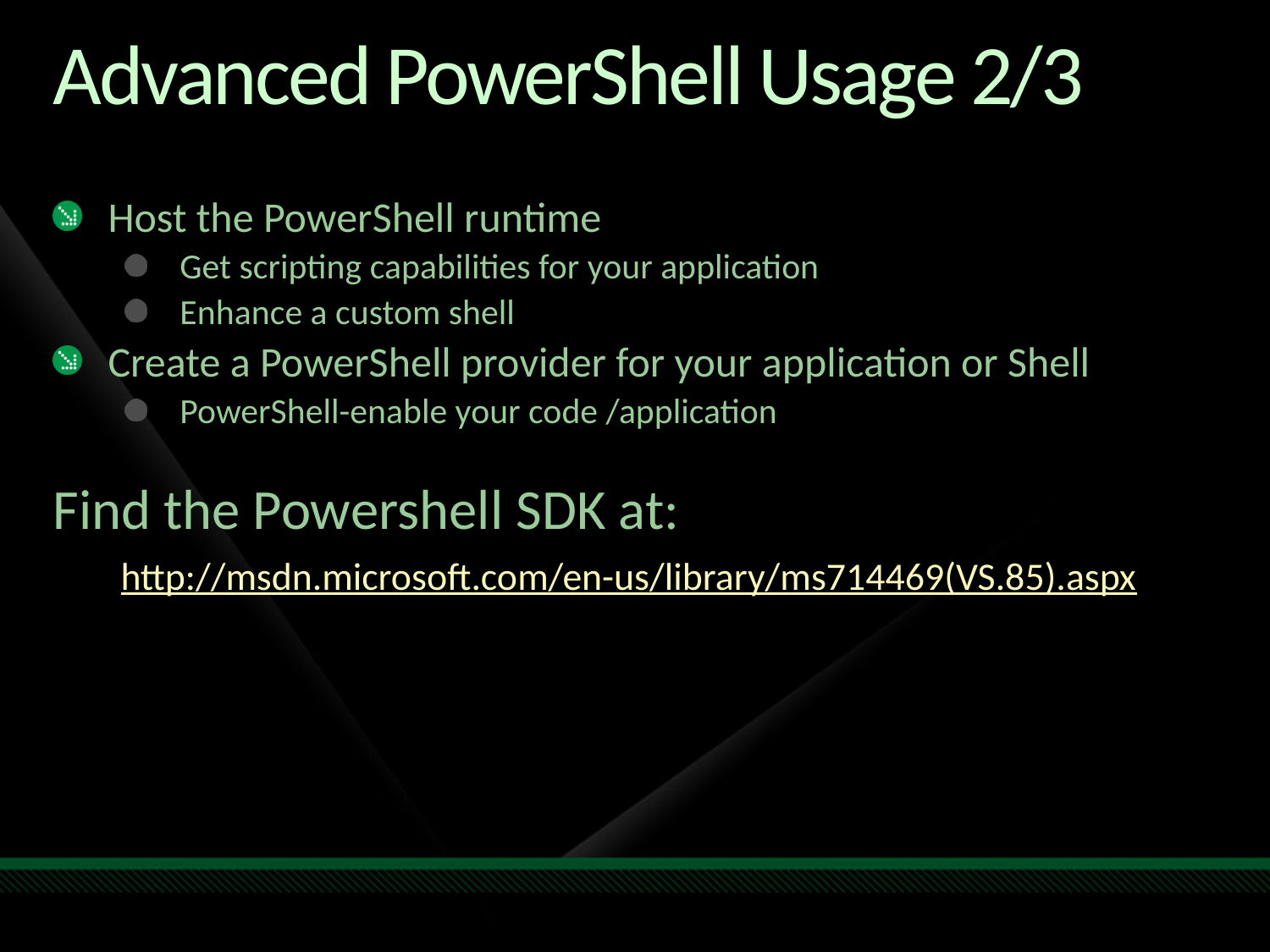

# Advanced PowerShell Usage 2/3
Host the PowerShell runtime
Get scripting capabilities for your application
Enhance a custom shell
Create a PowerShell provider for your application or Shell
PowerShell-enable your code /application
Find the Powershell SDK at:
 http://msdn.microsoft.com/en-us/library/ms714469(VS.85).aspx